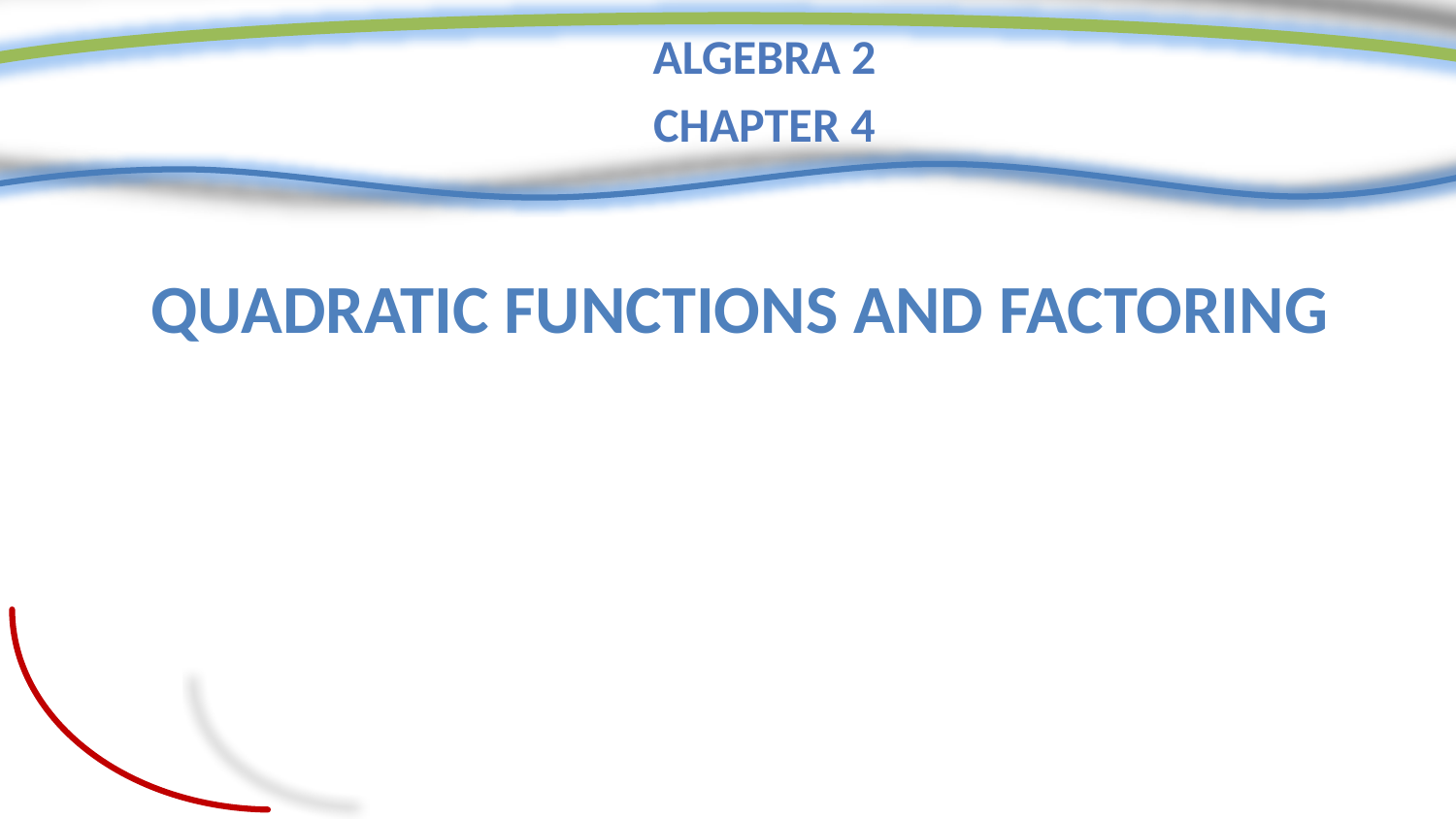

Algebra 2
Chapter 4
# Quadratic Functions and Factoring